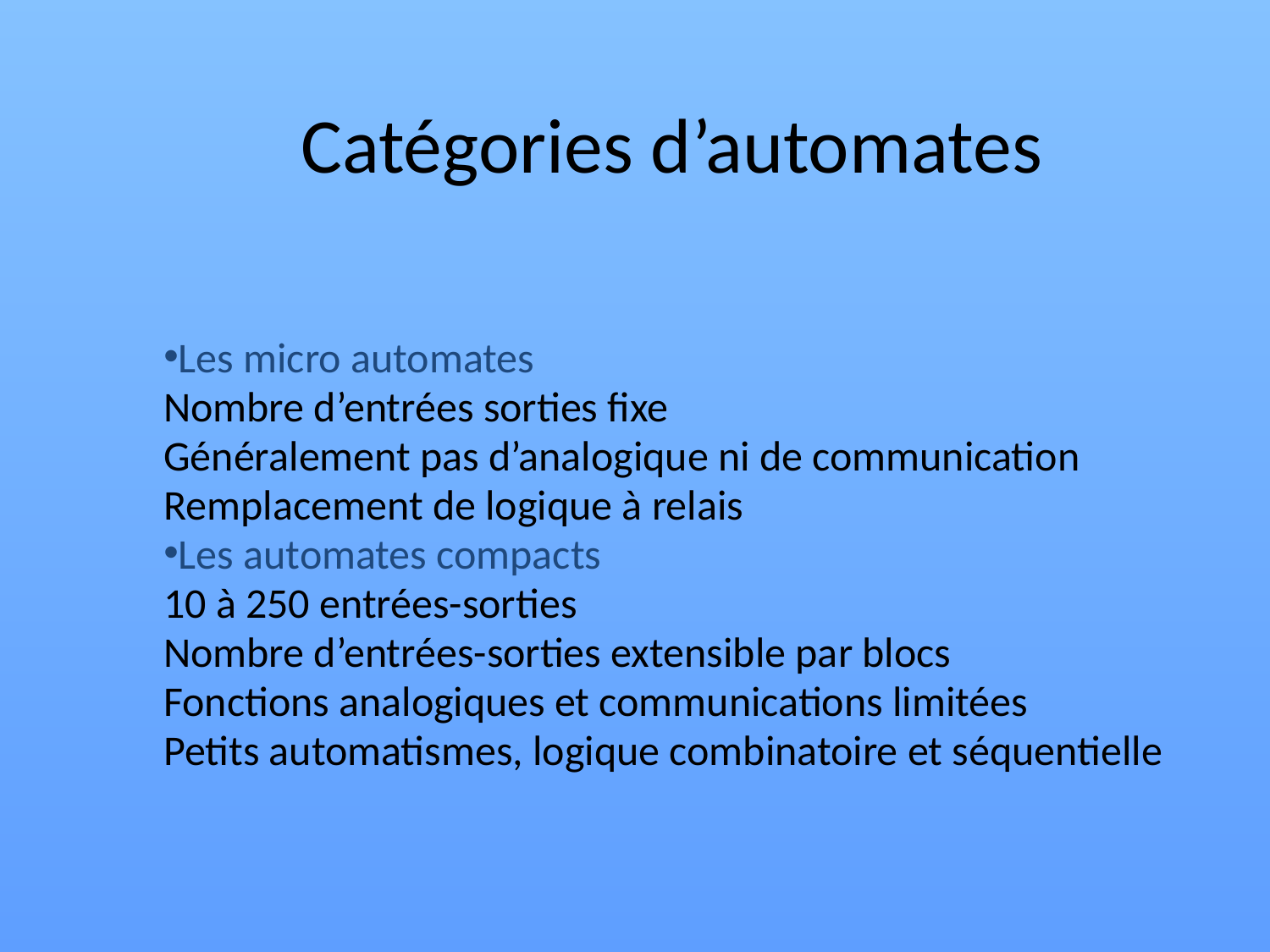

# Catégories d’automates

Les micro automates
Nombre d’entrées sorties fixe
Généralement pas d’analogique ni de communication
Remplacement de logique à relais
Les automates compacts
10 à 250 entrées-sorties
Nombre d’entrées-sorties extensible par blocs
Fonctions analogiques et communications limitées
Petits automatismes, logique combinatoire et séquentielle